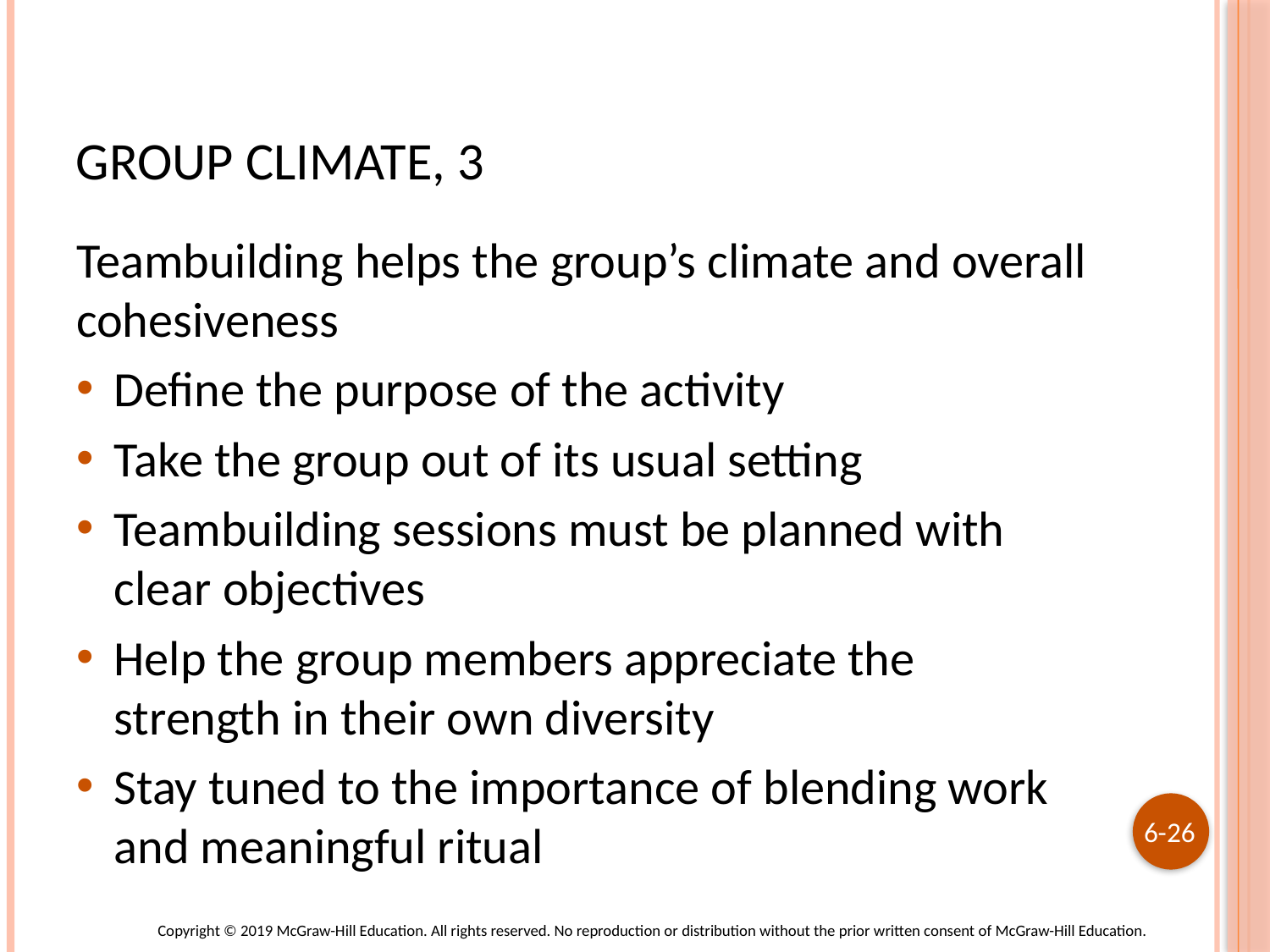

# Group Climate, 3
Teambuilding helps the group’s climate and overall cohesiveness
Define the purpose of the activity
Take the group out of its usual setting
Teambuilding sessions must be planned with clear objectives
Help the group members appreciate the strength in their own diversity
Stay tuned to the importance of blending work and meaningful ritual